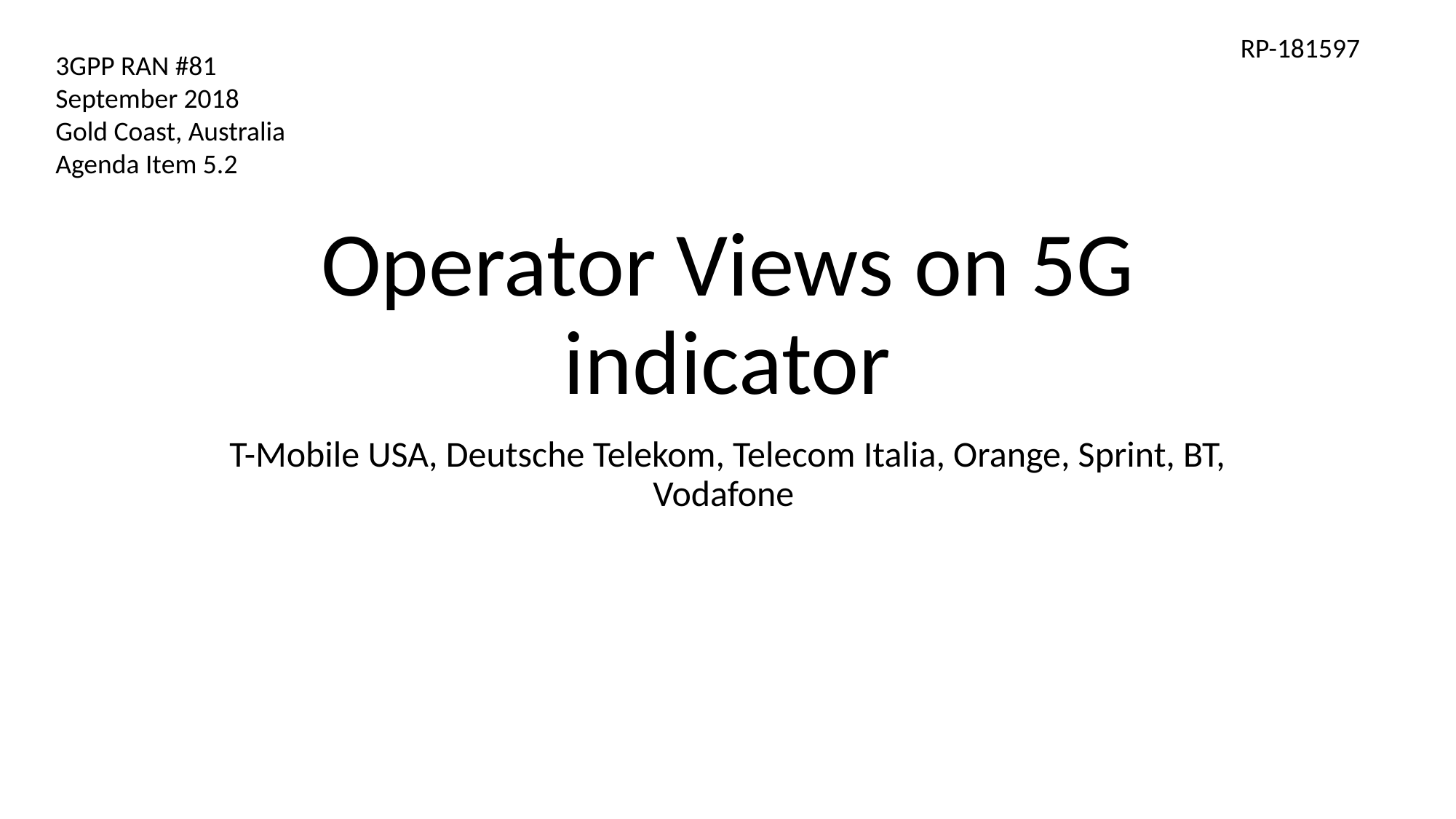

RP-181597
3GPP RAN #81
September 2018
Gold Coast, Australia
Agenda Item 5.2
# Operator Views on 5G indicator
T-Mobile USA, Deutsche Telekom, Telecom Italia, Orange, Sprint, BT, Vodafone